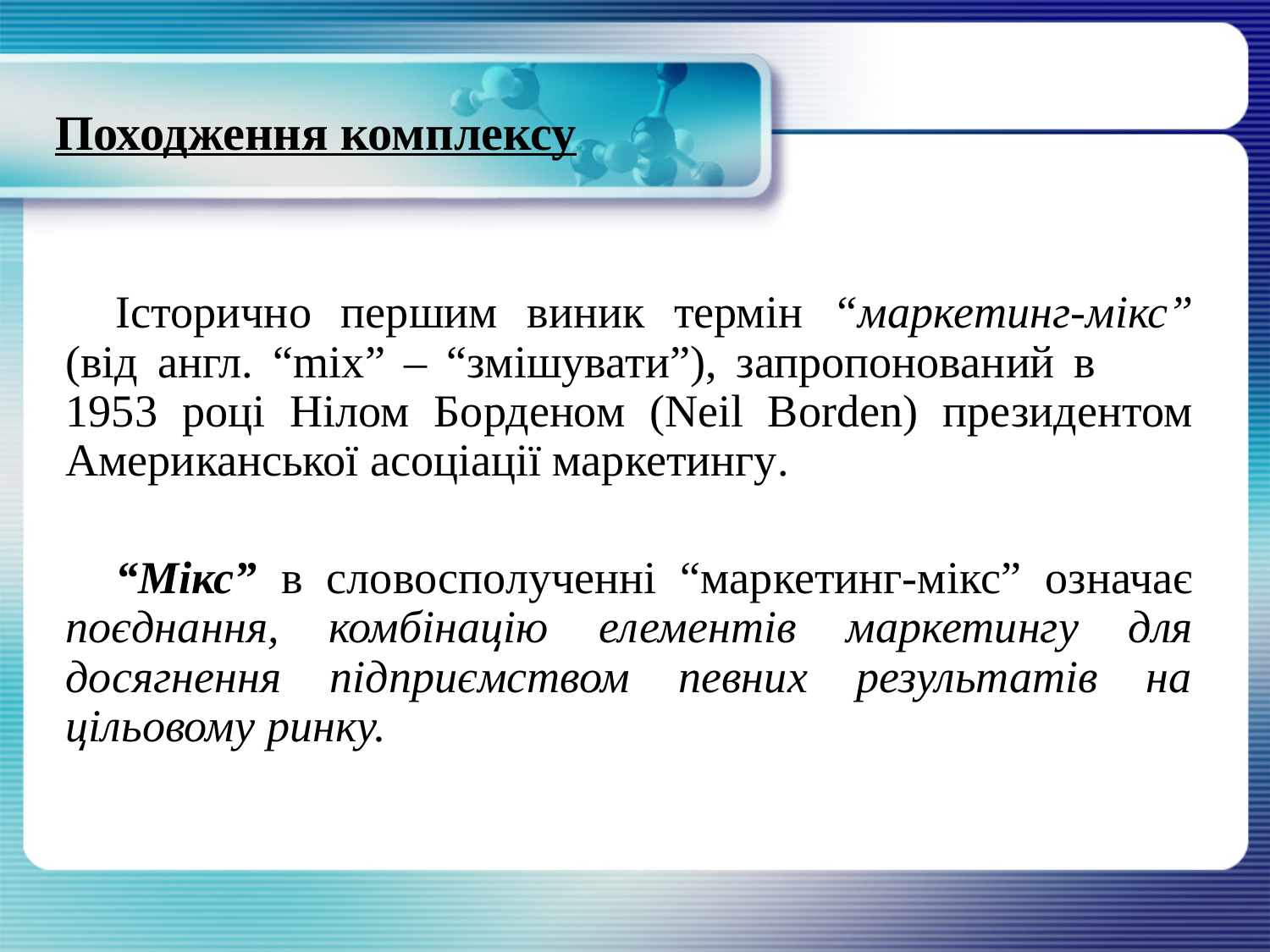

# Походження комплексу

Історично першим виник термін “маркетинг-мікс” (від англ. “mix” – “змішувати”), запропонований в      1953 році Нілом Борденом (Neil Borden) президентом Американської асоціації маркетингу.

“Мікс” в словосполученні “маркетинг-мікс” означає поєднання, комбінацію елементів маркетингу для досягнення підприємством певних результатів на цільовому ринку.